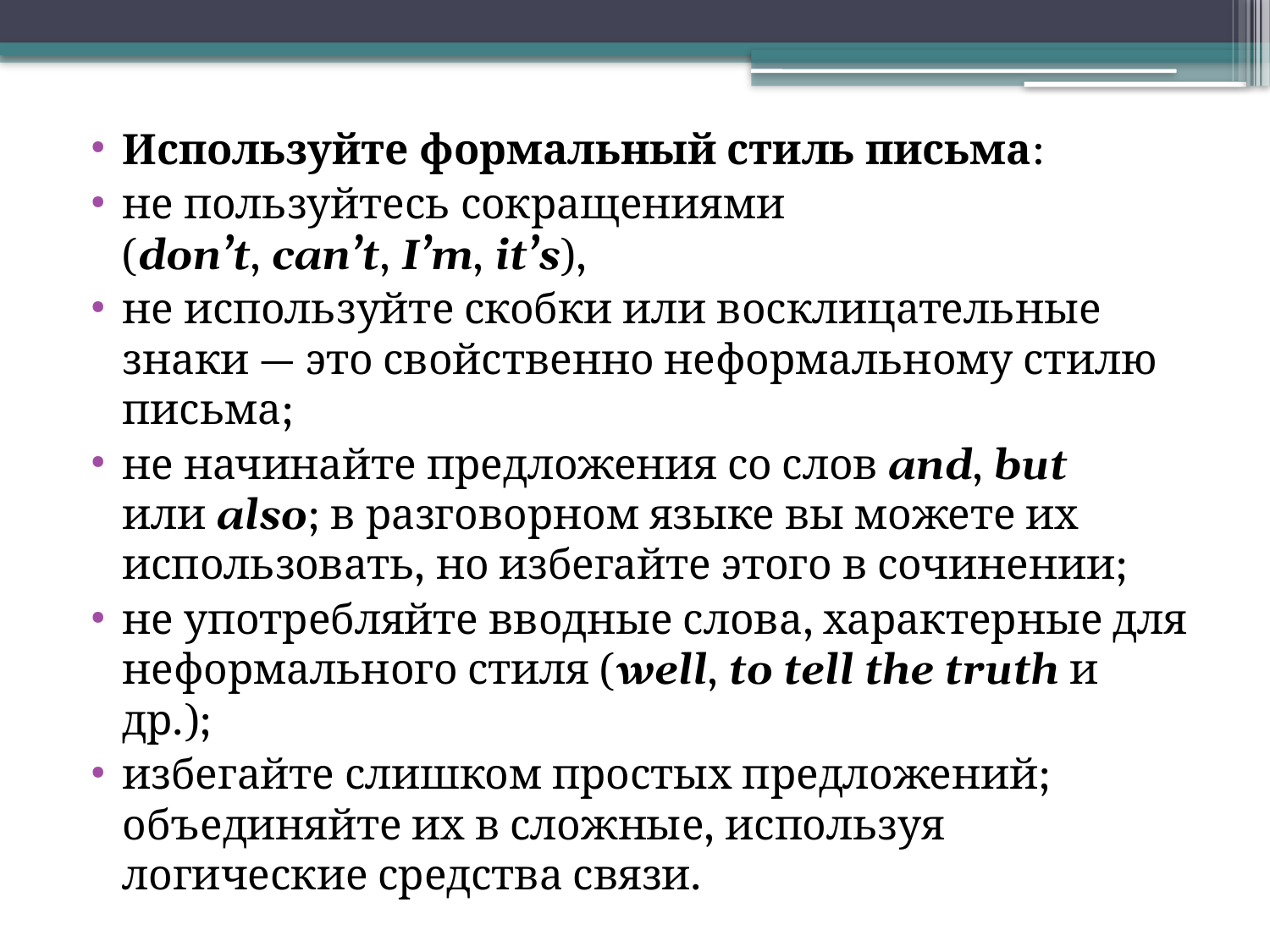

Используйте формальный стиль письма:
не пользуйтесь сокращениями (don’t, can’t, I’m, it’s),
не используйте скобки или восклицательные знаки — это свойственно неформальному стилю письма;
не начинайте предложения со слов and, but или also; в разговорном языке вы можете их использовать, но избегайте этого в сочинении;
не употребляйте вводные слова, характерные для неформального стиля (well, to tell the truth и др.);
избегайте слишком простых предложений; объединяйте их в сложные, используя логические средства связи.